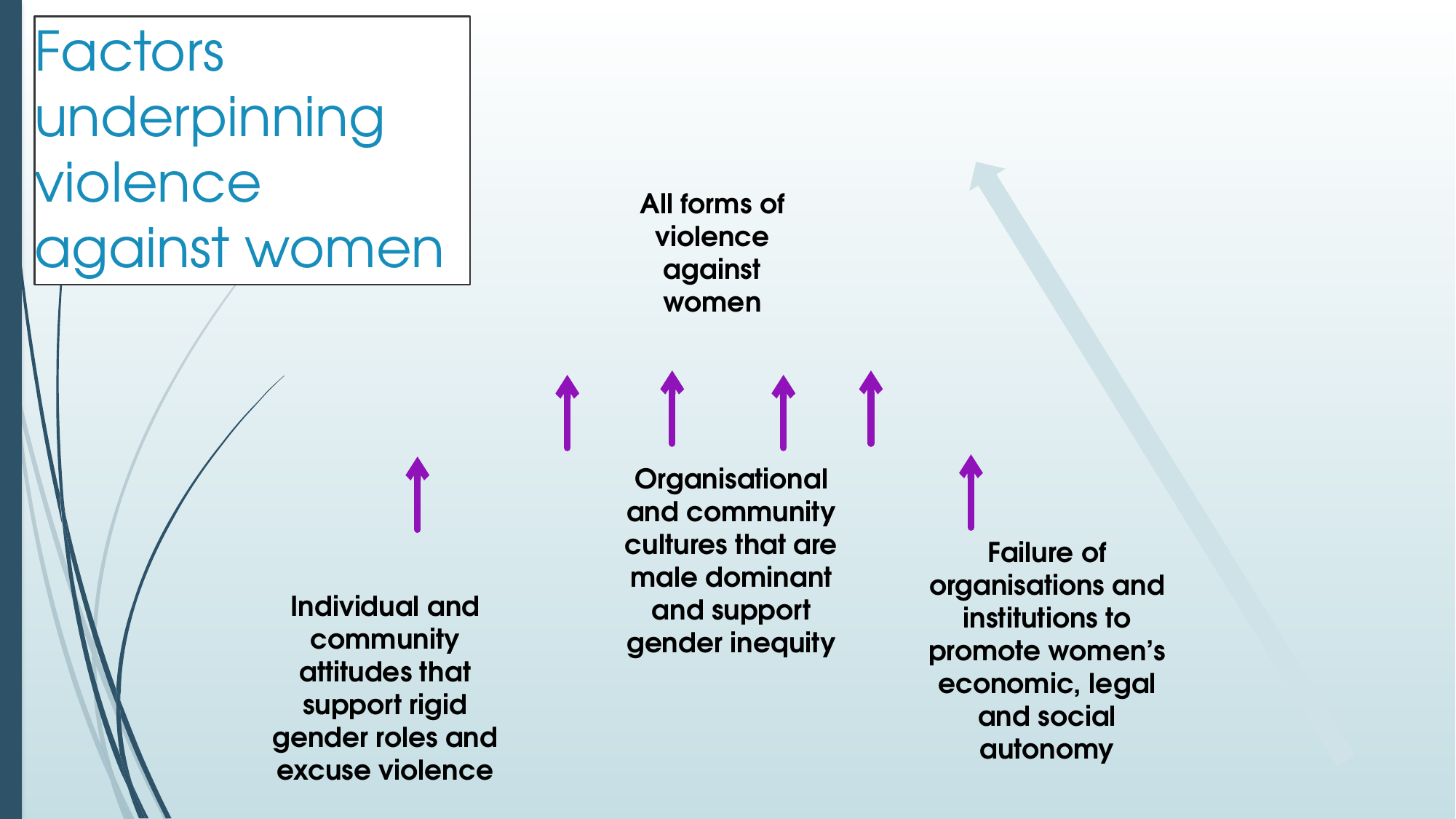

# Factors underpinning violence against women

All forms of violence against women
Organisational and community cultures that are male dominant and support gender inequity
Failure of organisations and institutions to promote women’s economic, legal and social autonomy
Individual and community attitudes that support rigid gender roles and excuse violence